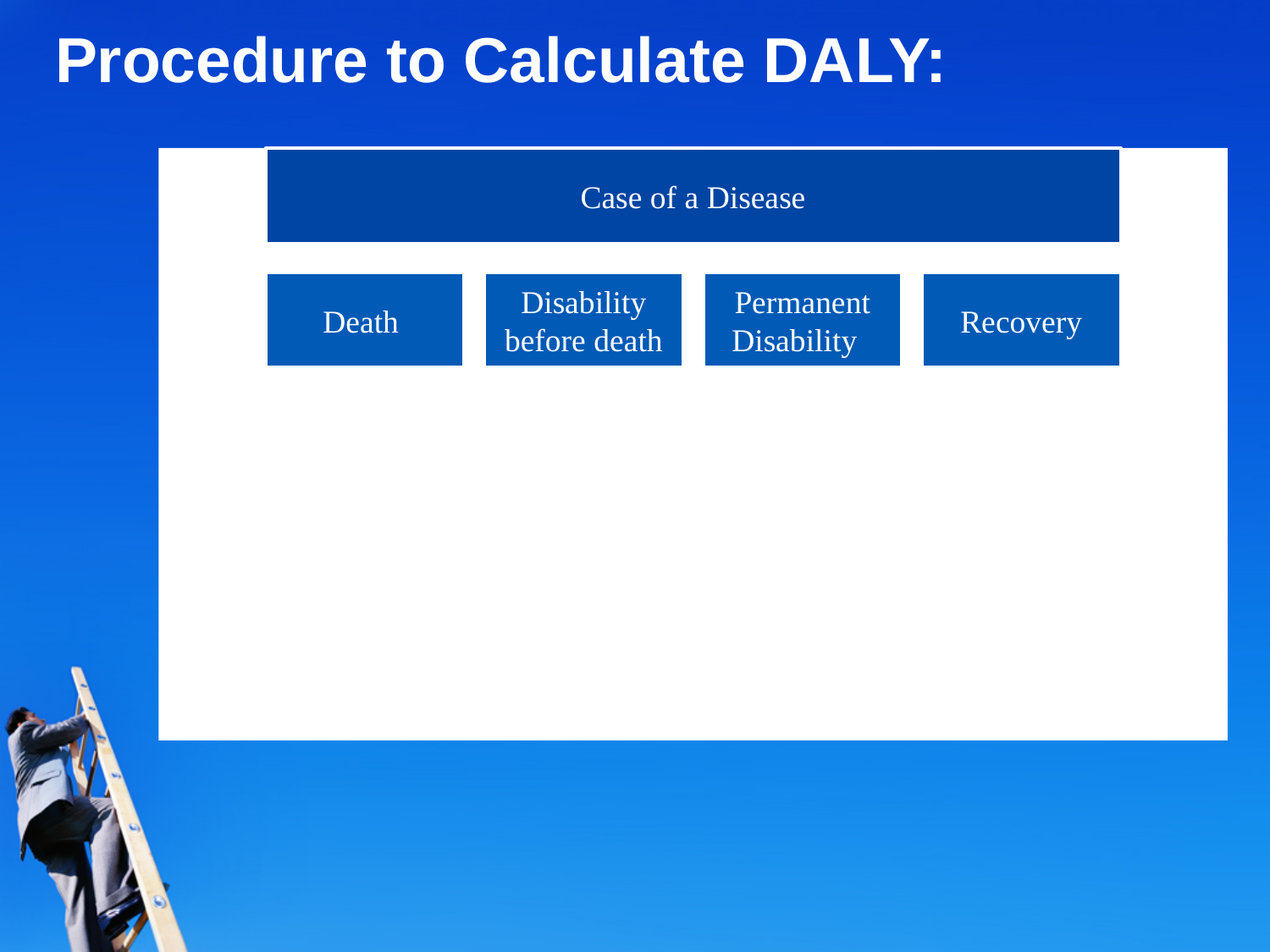

# Procedure to Calculate DALY:
Case of a Disease
Death
Disability before death
Permanent Disability
Recovery